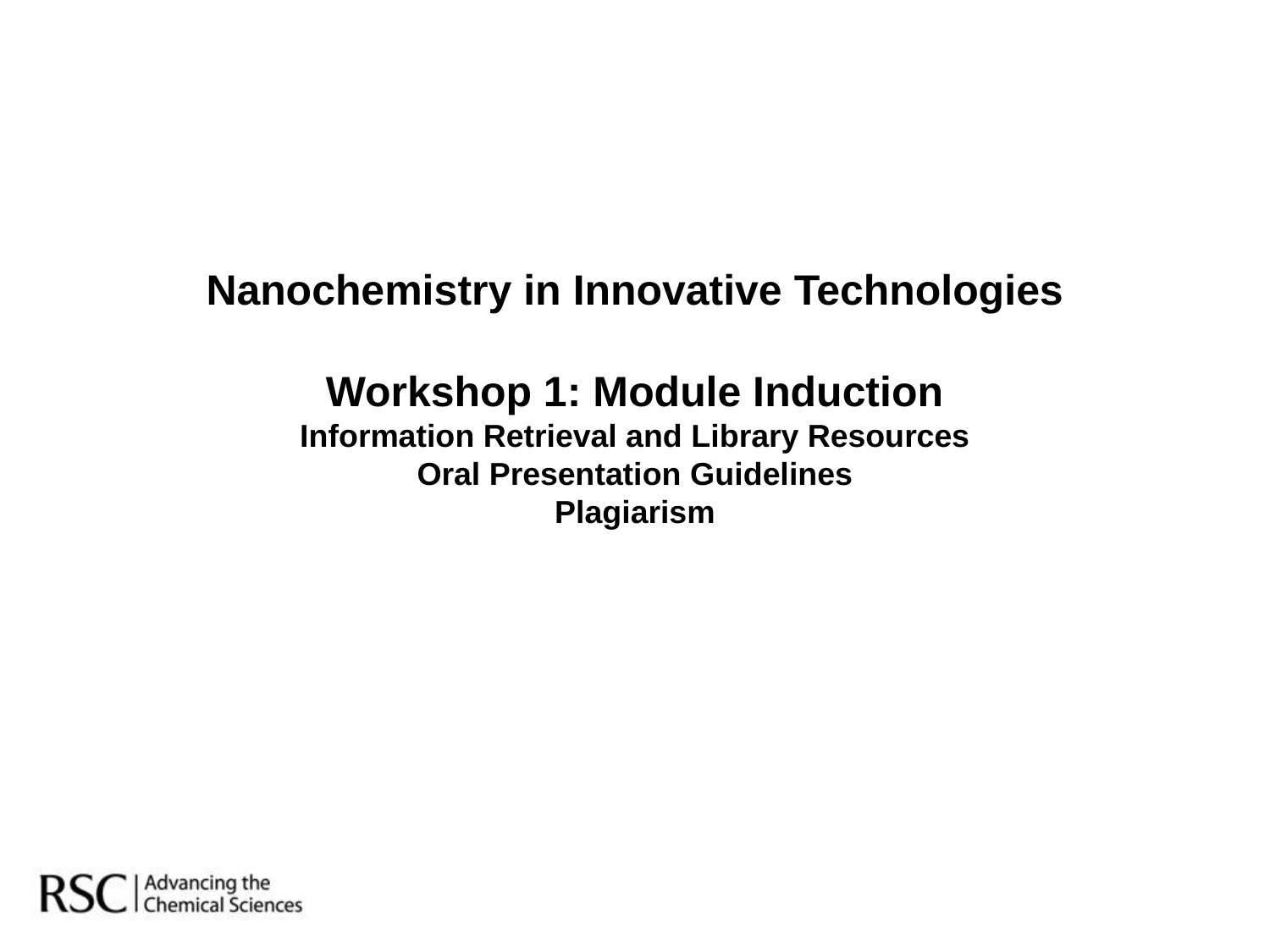

# Nanochemistry in Innovative Technologies Workshop 1: Module Induction Information Retrieval and Library Resources Oral Presentation Guidelines Plagiarism